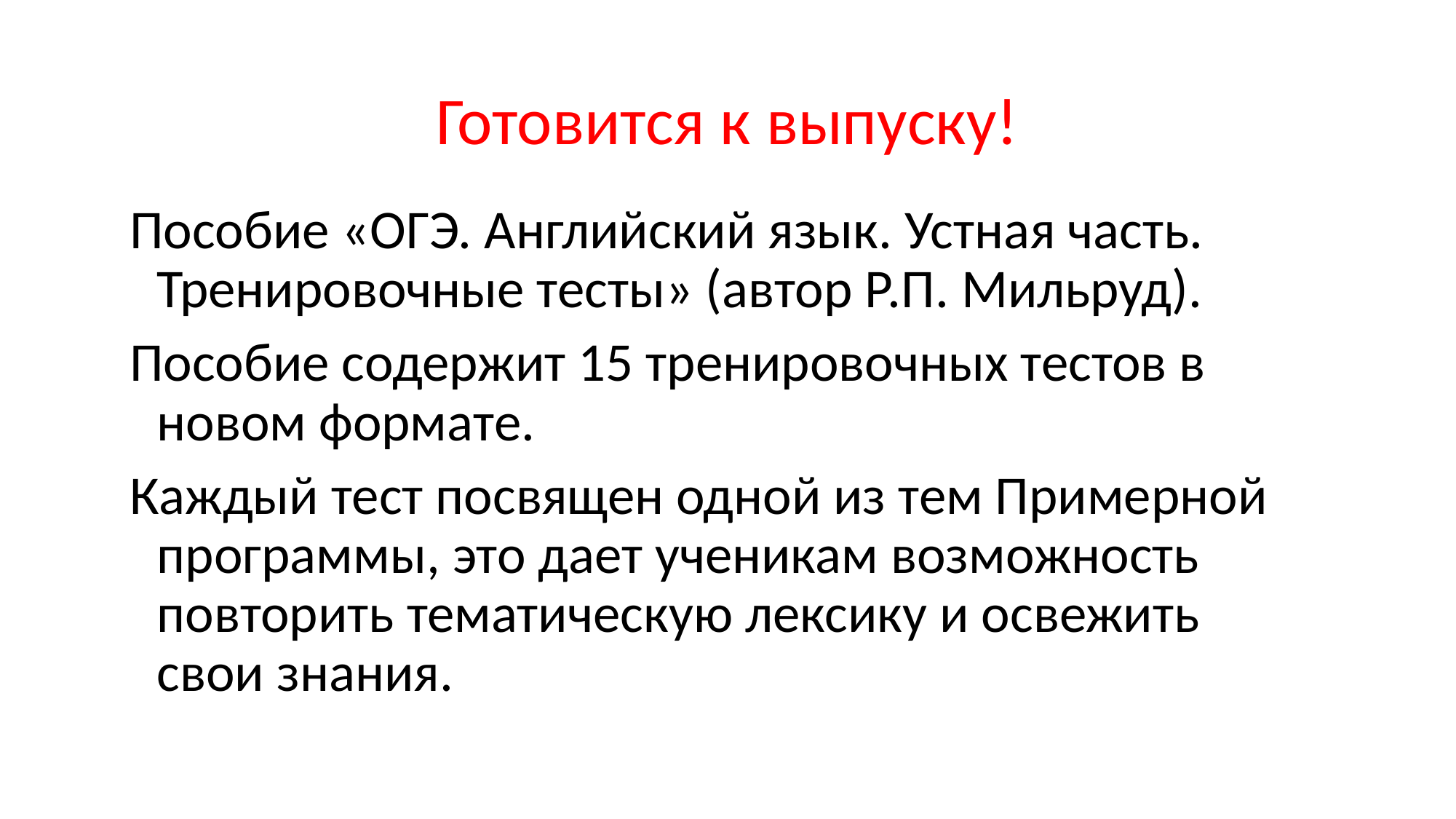

# Готовится к выпуску!
Пособие «ОГЭ. Английский язык. Устная часть. Тренировочные тесты» (автор Р.П. Мильруд).
Пособие содержит 15 тренировочных тестов в новом формате.
Каждый тест посвящен одной из тем Примерной программы, это дает ученикам возможность повторить тематическую лексику и освежить свои знания.